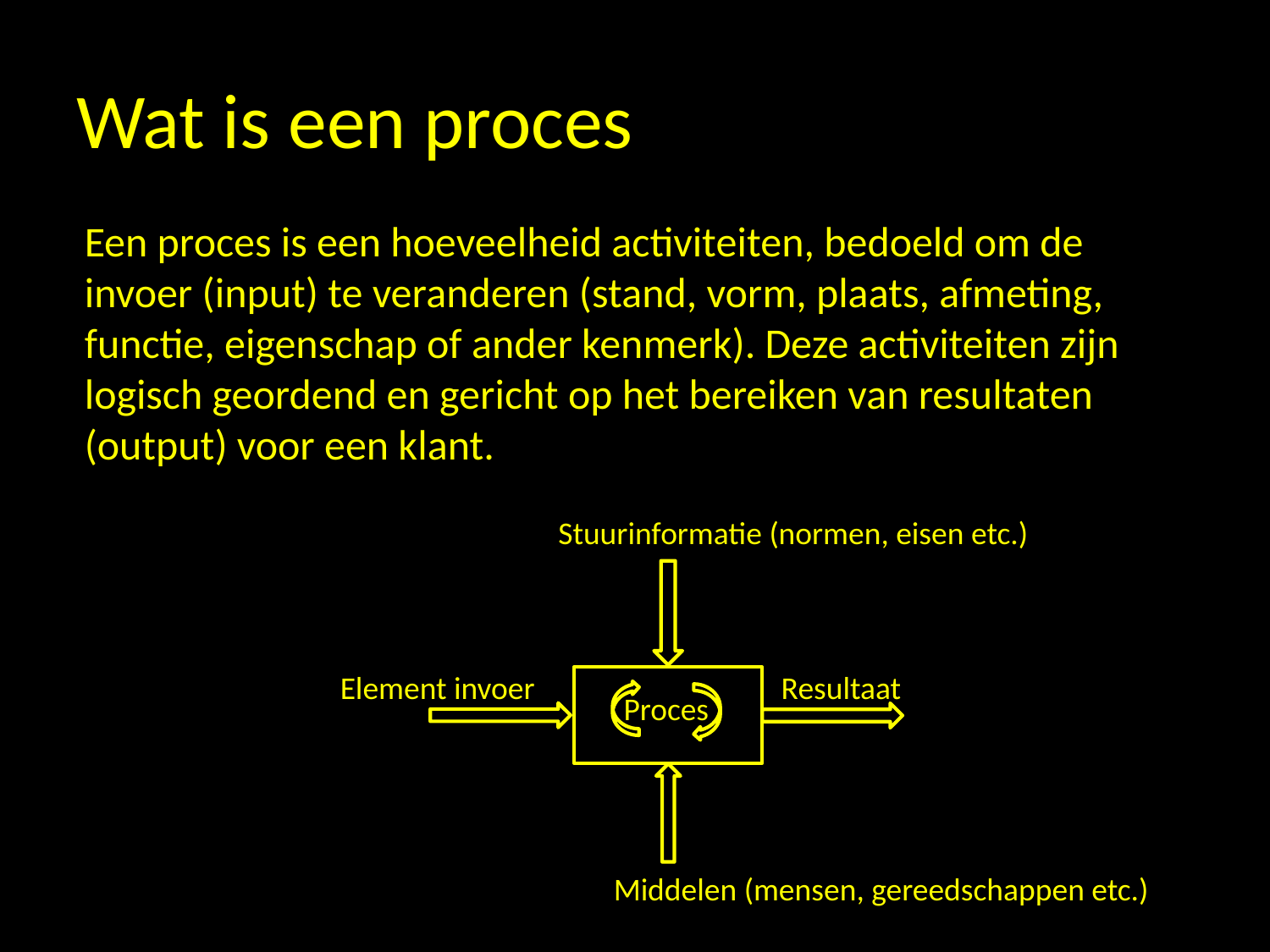

# Wat is een proces
Een proces is een hoeveelheid activiteiten, bedoeld om de invoer (input) te veranderen (stand, vorm, plaats, afmeting, functie, eigenschap of ander kenmerk). Deze activiteiten zijn logisch geordend en gericht op het bereiken van resultaten (output) voor een klant.

Stuurinformatie (normen, eisen etc.)

Element invoer
Resultaat

Proces

Middelen (mensen, gereedschappen etc.)